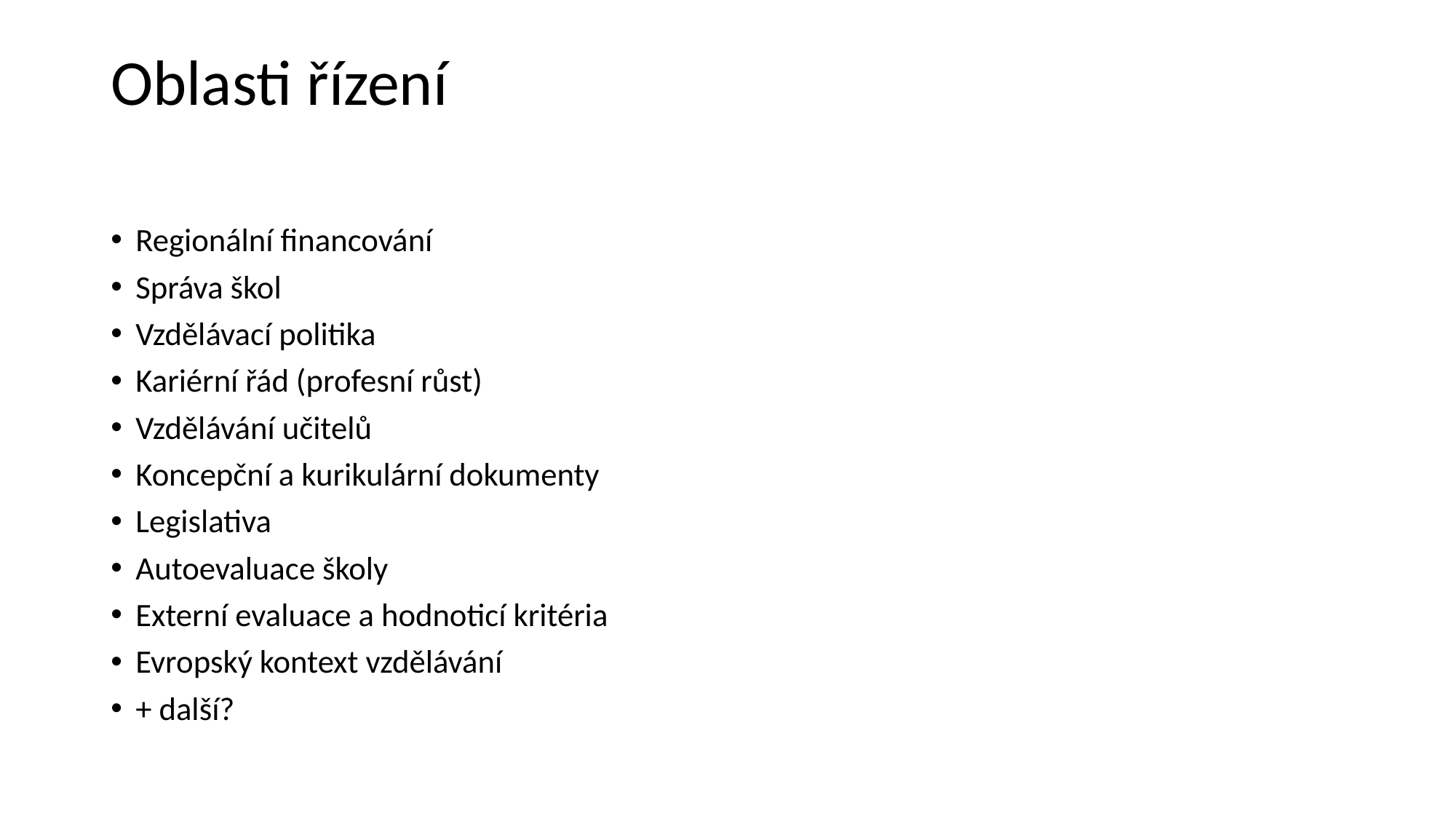

# Oblasti řízení
Regionální financování
Správa škol
Vzdělávací politika
Kariérní řád (profesní růst)
Vzdělávání učitelů
Koncepční a kurikulární dokumenty
Legislativa
Autoevaluace školy
Externí evaluace a hodnoticí kritéria
Evropský kontext vzdělávání
+ další?